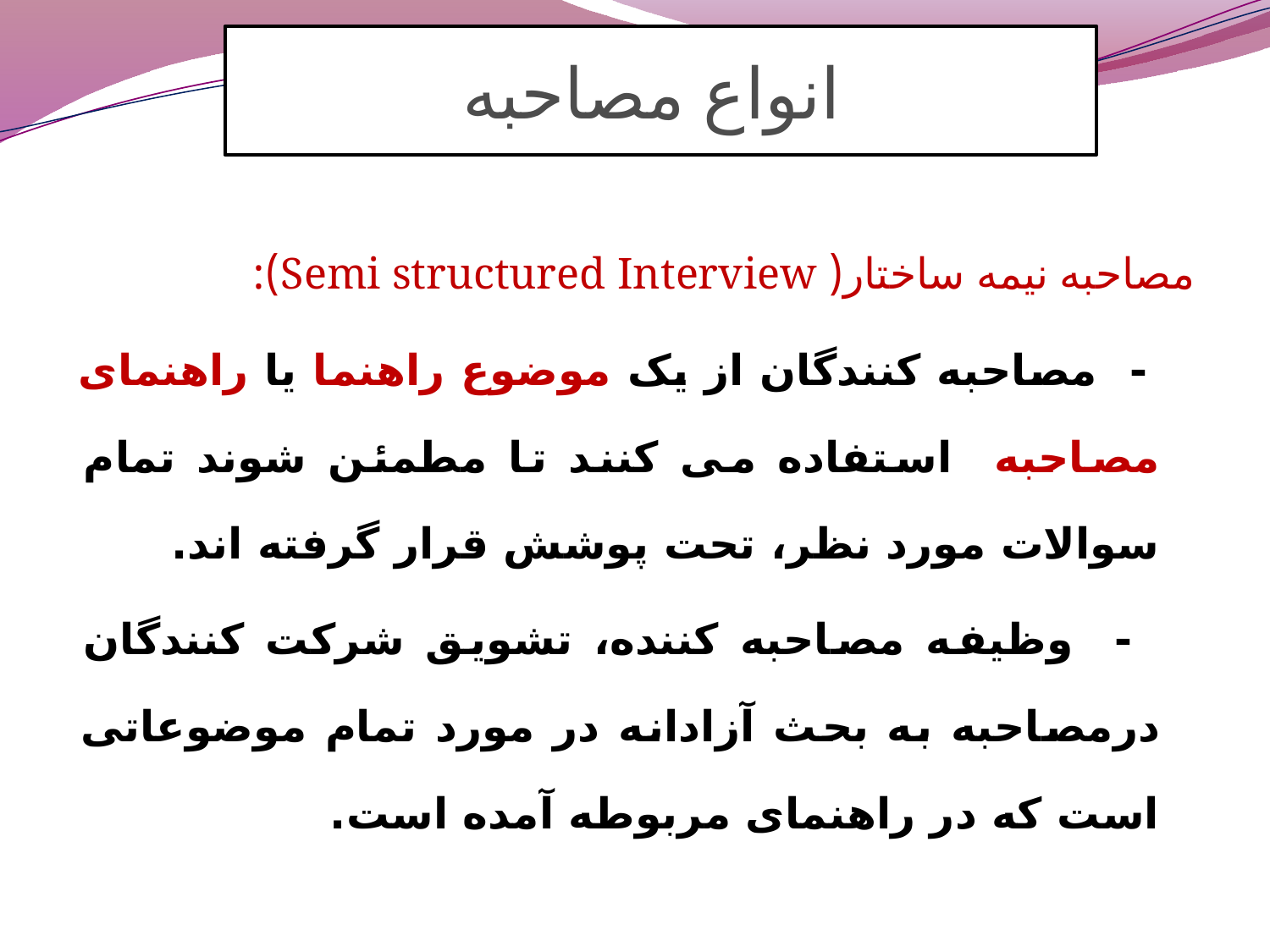

انواع مصاحبه
مصاحبه نیمه ساختار( Semi structured Interview):
   -  مصاحبه کنندگان از یک موضوع راهنما یا راهنمای مصاحبه  استفاده می کنند تا مطمئن شوند تمام سوالات مورد نظر، تحت پوشش قرار گرفته اند.
   -  وظیفه مصاحبه کننده، تشویق شرکت کنندگان درمصاحبه به بحث آزادانه در مورد تمام موضوعاتی است که در راهنمای مربوطه آمده است.